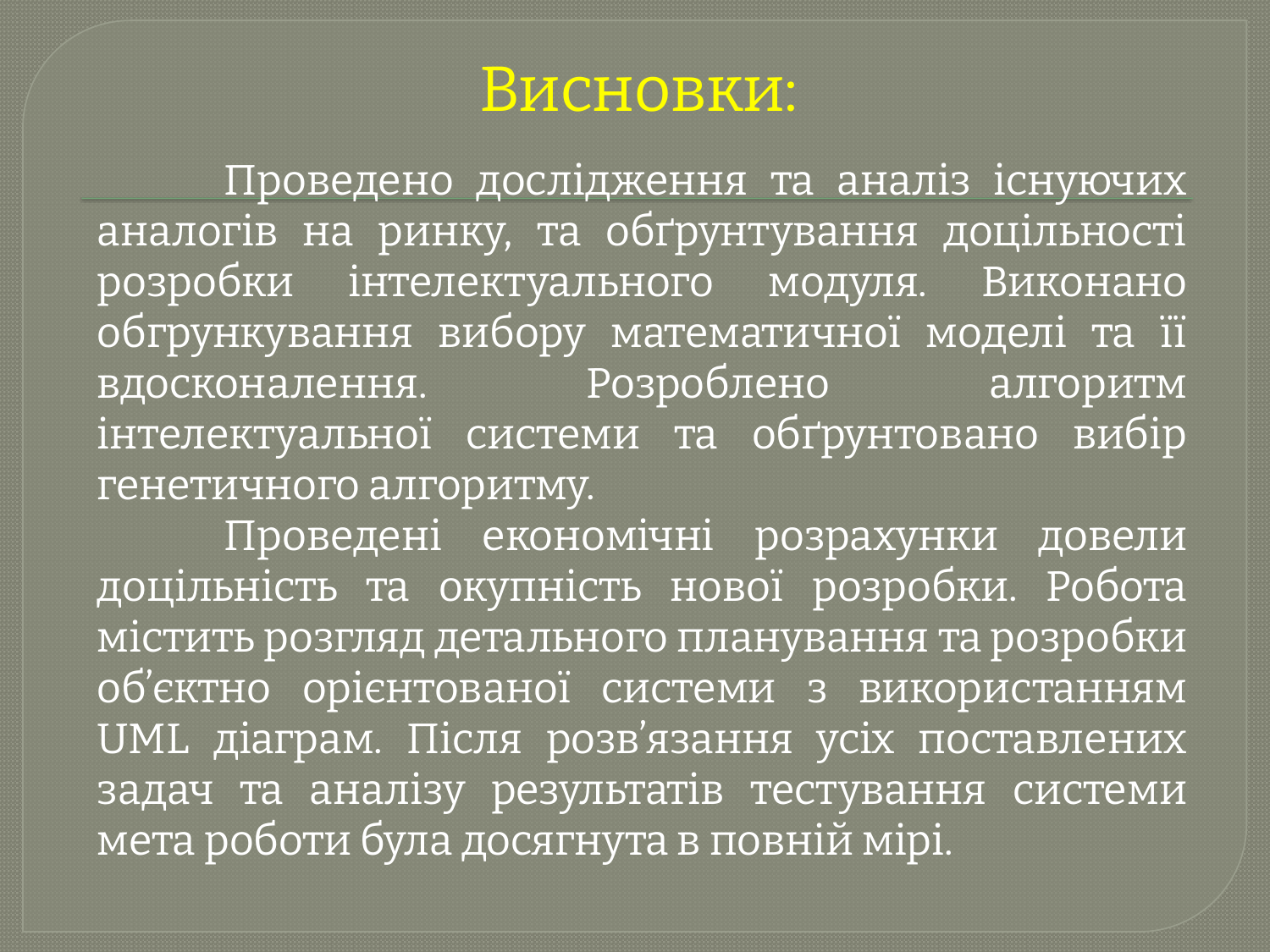

# Висновки:

	Проведено дослідження та аналіз існуючих аналогів на ринку, та обґрунтування доцільності розробки інтелектуального модуля. Виконано обгрункування вибору математичної моделі та її вдосконалення. Розроблено алгоритм інтелектуальної системи та обґрунтовано вибір генетичного алгоритму.
	Проведені економічні розрахунки довели доцільність та окупність нової розробки. Робота містить розгляд детального планування та розробки об’єктно орієнтованої системи з використанням UML діаграм. Після розв’язання усіх поставлених задач та аналізу результатів тестування системи мета роботи була досягнута в повній мірі.